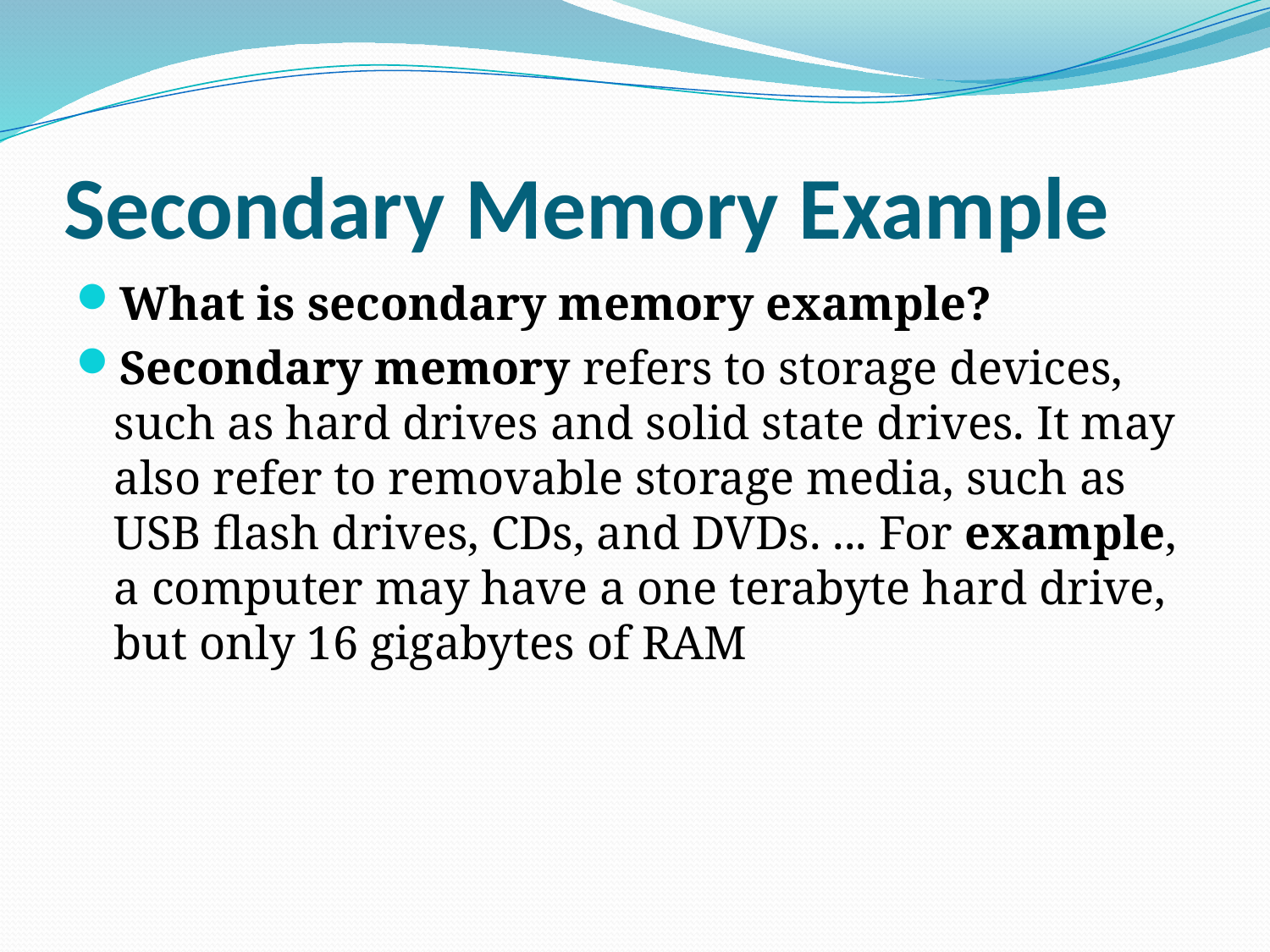

# Secondary Memory Example
What is secondary memory example?
Secondary memory refers to storage devices, such as hard drives and solid state drives. It may also refer to removable storage media, such as USB flash drives, CDs, and DVDs. ... For example, a computer may have a one terabyte hard drive, but only 16 gigabytes of RAM